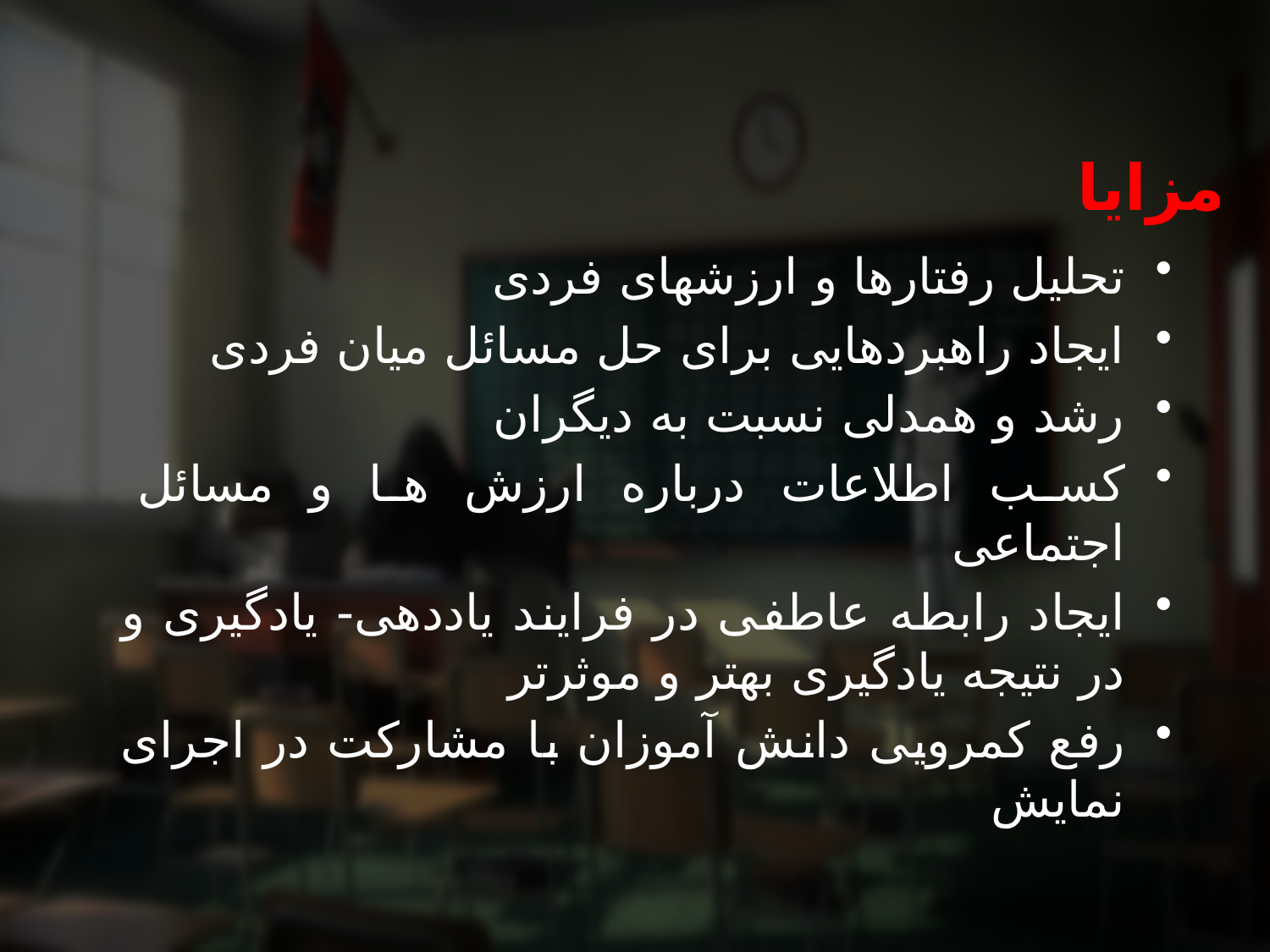

#
مزایا

تحلیل رفتارها و ارزشهای فردی
ایجاد راهبردهایی برای حل مسائل میان فردی
رشد و همدلی نسبت به دیگران
کسب اطلاعات درباره ارزش ها و مسائل اجتماعی
ایجاد رابطه عاطفی در فرایند یاددهی- یادگیری و در نتیجه یادگیری بهتر و موثرتر
رفع کمرویی دانش آموزان با مشارکت در اجرای نمایش